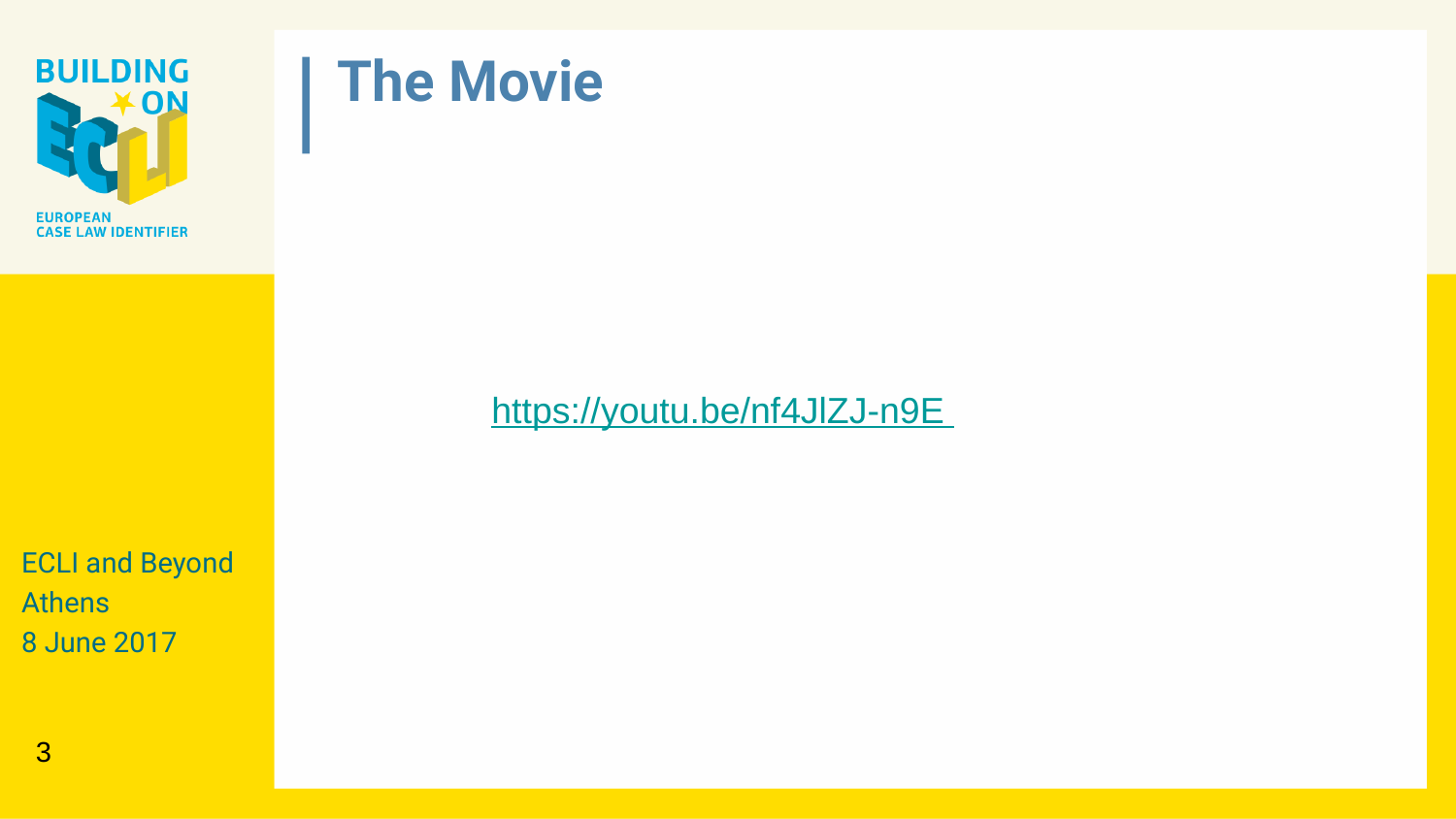

The Movie

https://youtu.be/nf4JlZJ-n9E
ECLI and Beyond
Athens
8 June 2017
3